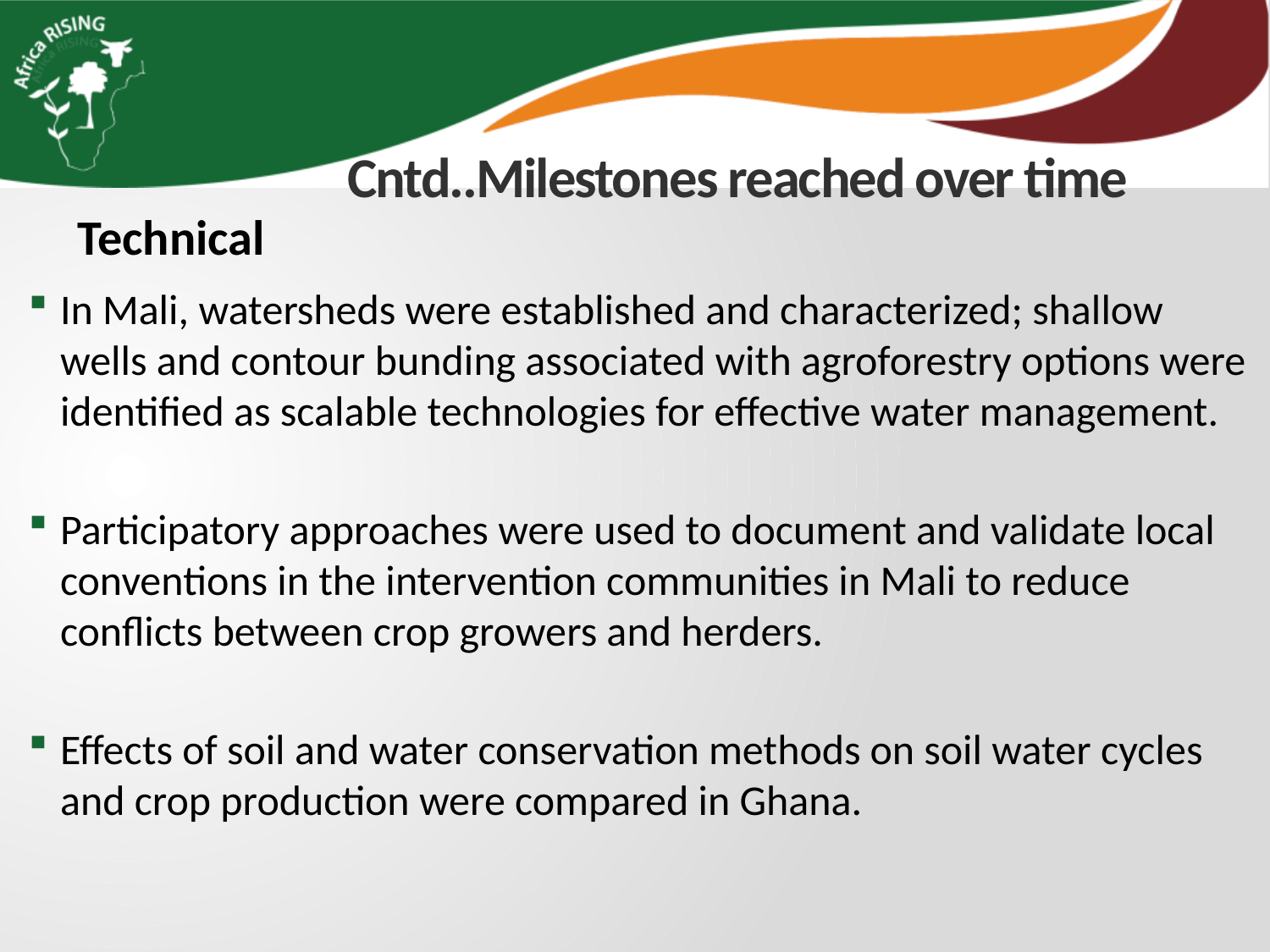

# Cntd..Milestones reached over time
Technical
In Mali, watersheds were established and characterized; shallow wells and contour bunding associated with agroforestry options were identified as scalable technologies for effective water management.

Participatory approaches were used to document and validate local conventions in the intervention communities in Mali to reduce conflicts between crop growers and herders.

Effects of soil and water conservation methods on soil water cycles and crop production were compared in Ghana.